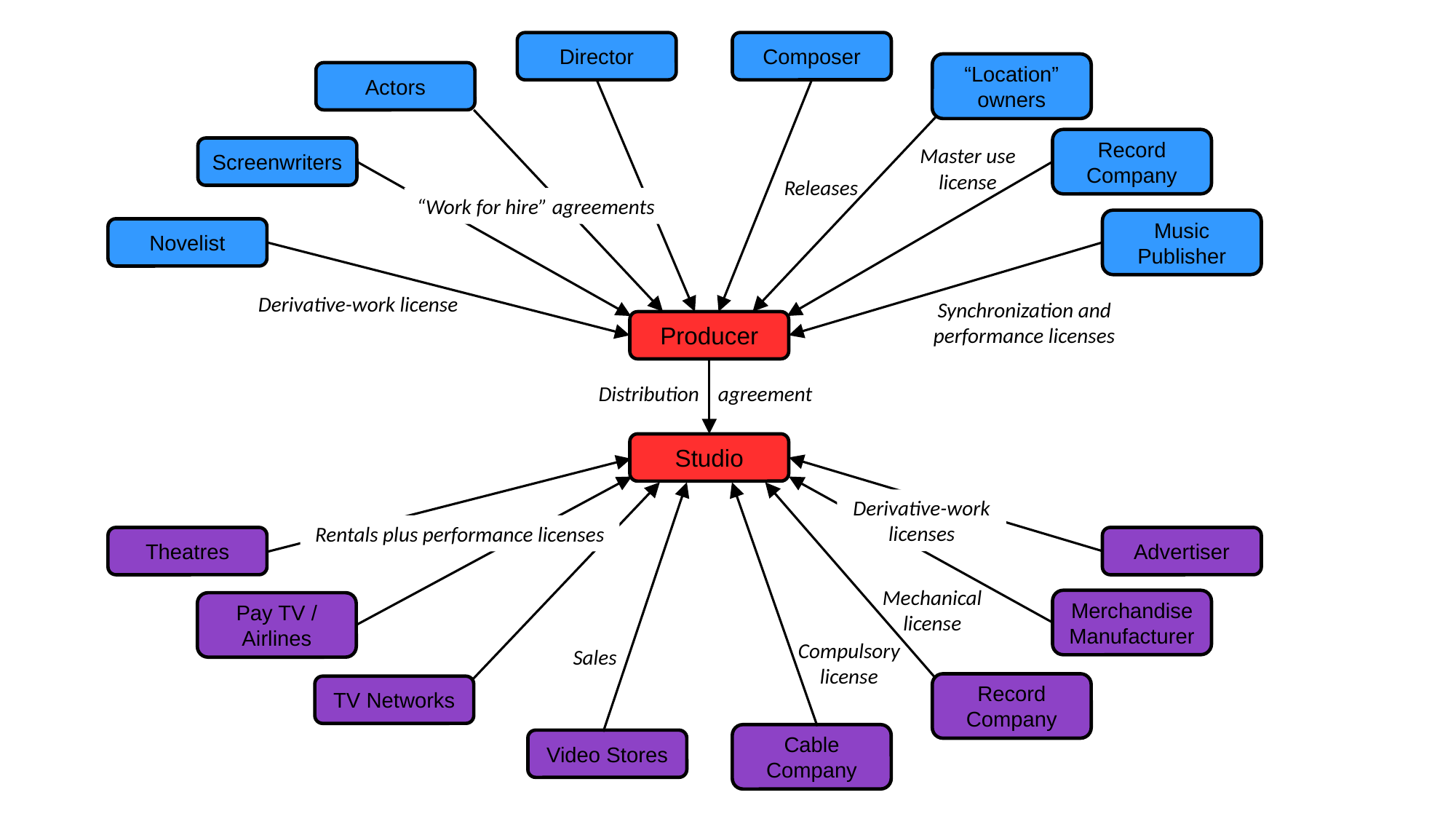

Composer
Director
“Location” owners
Actors
Record Company
Master use license
Screenwriters
Releases
“Work for hire” agreements
Music Publisher
Novelist
Derivative-work license
Synchronization and performance licenses
Producer
Distribution    agreement
Studio
Derivative-work licenses
Rentals plus performance licenses
Theatres
Advertiser
Mechanical license
Merchandise Manufacturer
Pay TV / Airlines
Compulsory license
Sales
Record Company
TV Networks
Cable Company
Video Stores